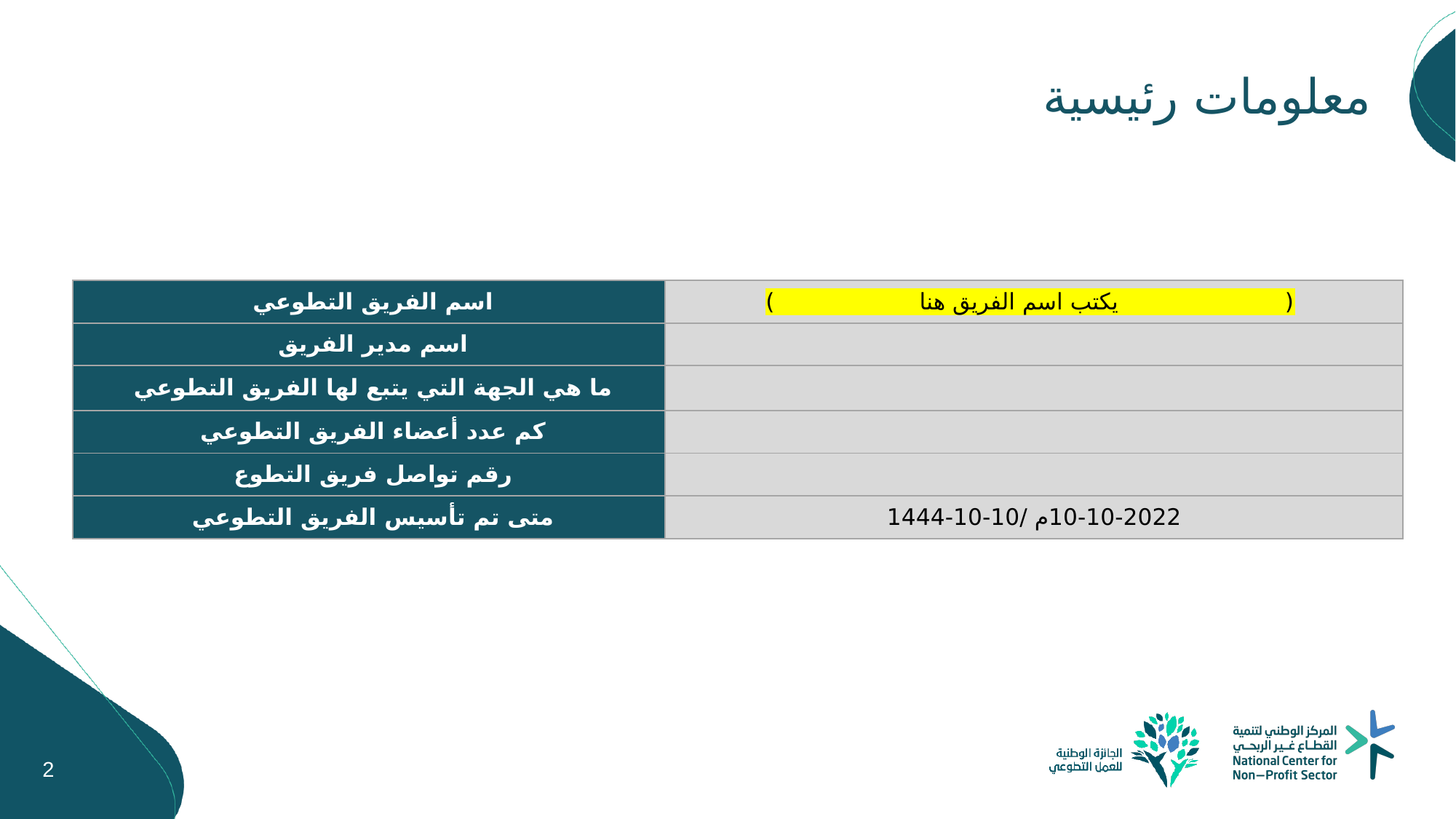

معلومات رئيسية

نبذة تعريفية
| اسم الفريق التطوعي | ( يكتب اسم الفريق هنا ) |
| --- | --- |
| اسم مدير الفريق |  |
| ما هي الجهة التي يتبع لها الفريق التطوعي |  |
| كم عدد أعضاء الفريق التطوعي |  |
| رقم تواصل فريق التطوع |  |
| متى تم تأسيس الفريق التطوعي | 10-10-2022م /10-10-1444 |